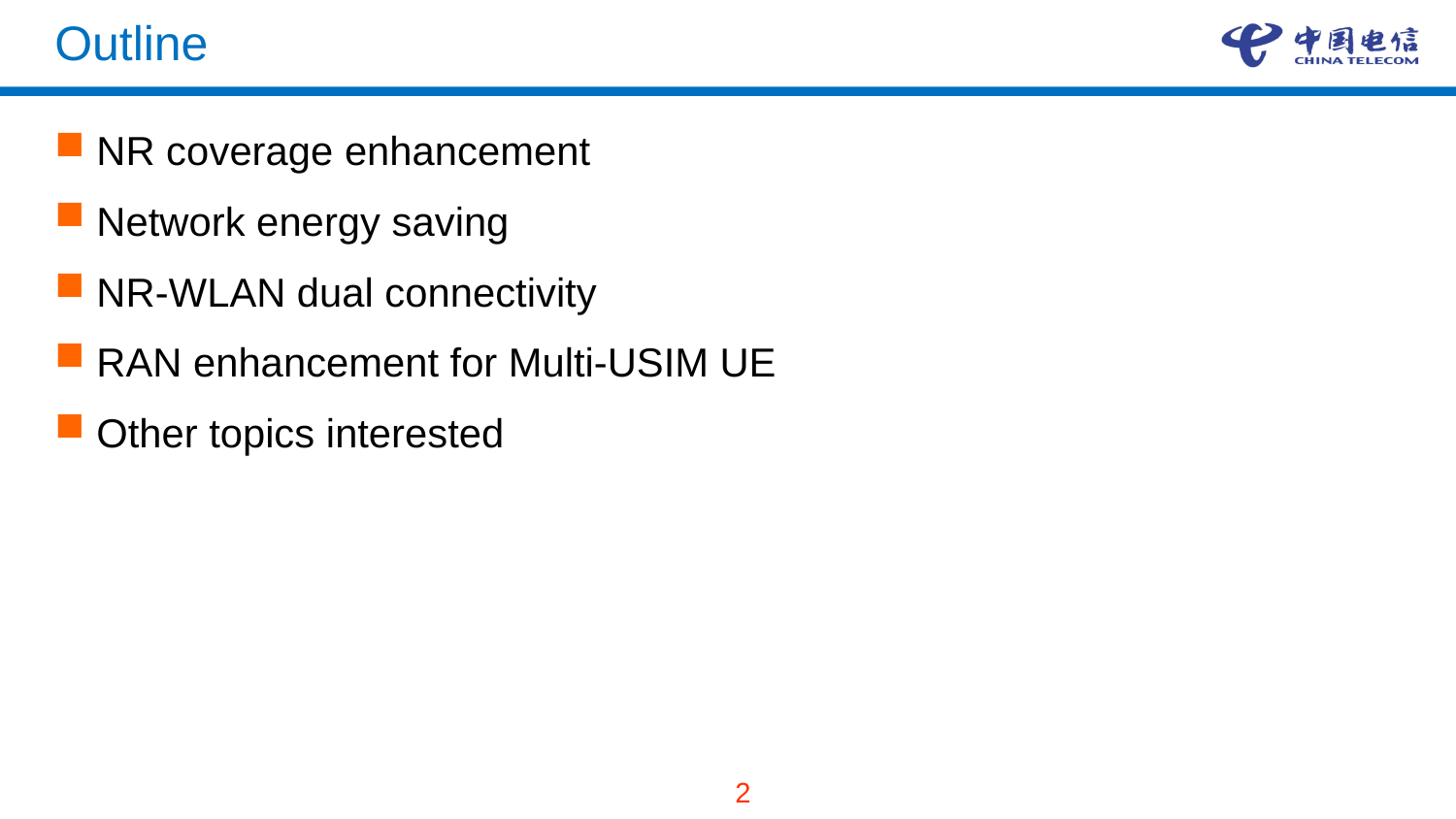

# Outline
NR coverage enhancement
Network energy saving
NR-WLAN dual connectivity
RAN enhancement for Multi-USIM UE
Other topics interested
2